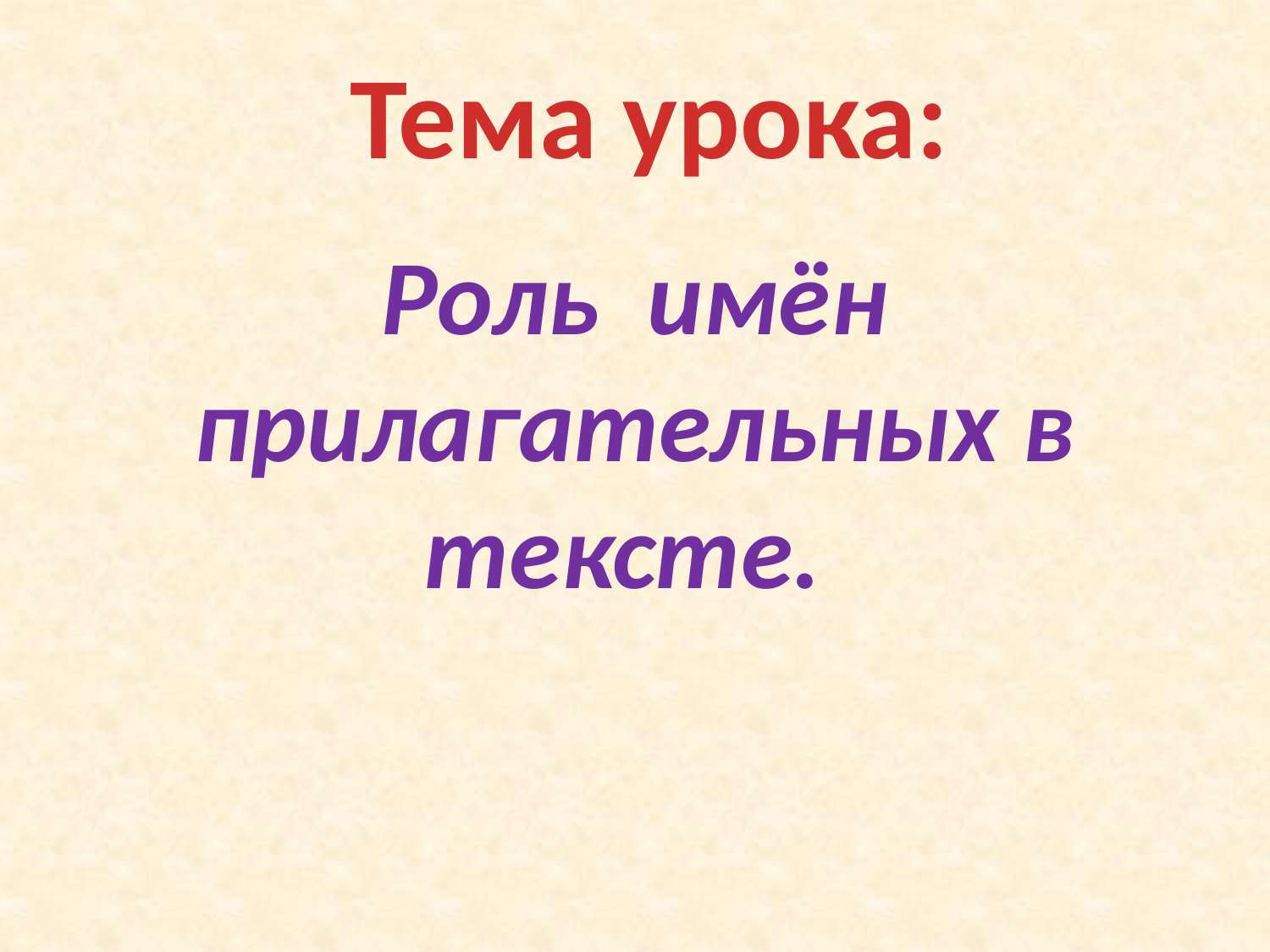

Тема урока:
Роль  имён прилагательных в тексте.